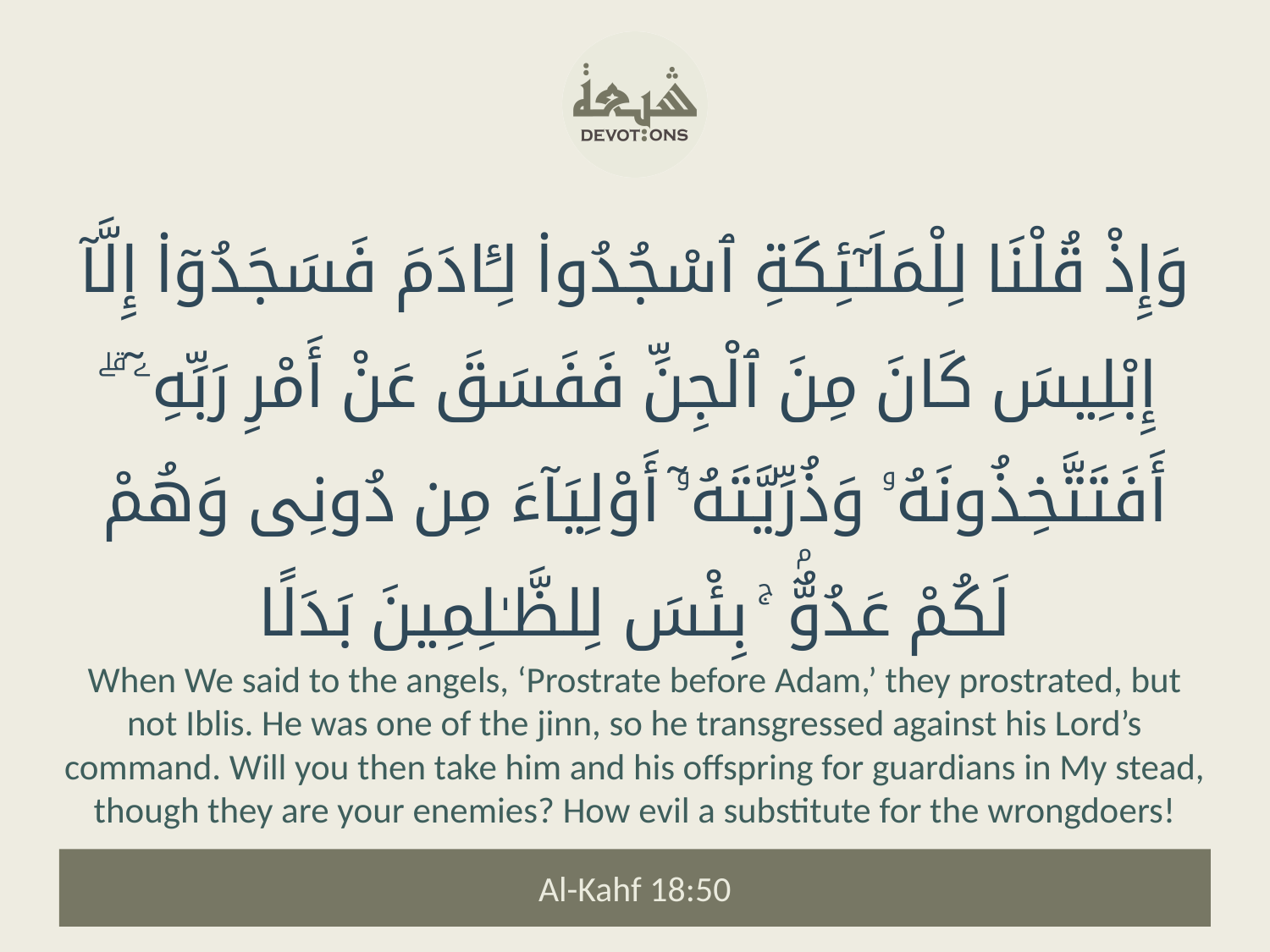

وَإِذْ قُلْنَا لِلْمَلَـٰٓئِكَةِ ٱسْجُدُوا۟ لِـَٔادَمَ فَسَجَدُوٓا۟ إِلَّآ إِبْلِيسَ كَانَ مِنَ ٱلْجِنِّ فَفَسَقَ عَنْ أَمْرِ رَبِّهِۦٓ ۗ أَفَتَتَّخِذُونَهُۥ وَذُرِّيَّتَهُۥٓ أَوْلِيَآءَ مِن دُونِى وَهُمْ لَكُمْ عَدُوٌّۢ ۚ بِئْسَ لِلظَّـٰلِمِينَ بَدَلًا
When We said to the angels, ‘Prostrate before Adam,’ they prostrated, but not Iblis. He was one of the jinn, so he transgressed against his Lord’s command. Will you then take him and his offspring for guardians in My stead, though they are your enemies? How evil a substitute for the wrongdoers!
Al-Kahf 18:50